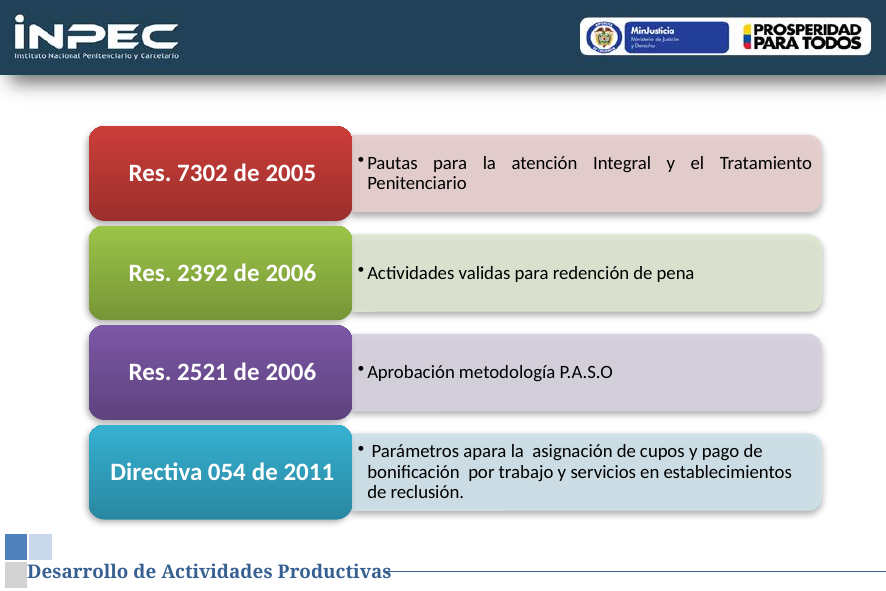

Pautas para la atención Integral y el Tratamiento Penitenciario
Res. 7302 de 2005
Actividades validas para redención de pena
Res. 2392 de 2006
Aprobación metodología P.A.S.O
Res. 2521 de 2006
 Parámetros apara la  asignación de cupos y pago de bonificación  por trabajo y servicios en establecimientos de reclusión.
Directiva 054 de 2011

Desarrollo de Actividades Productivas